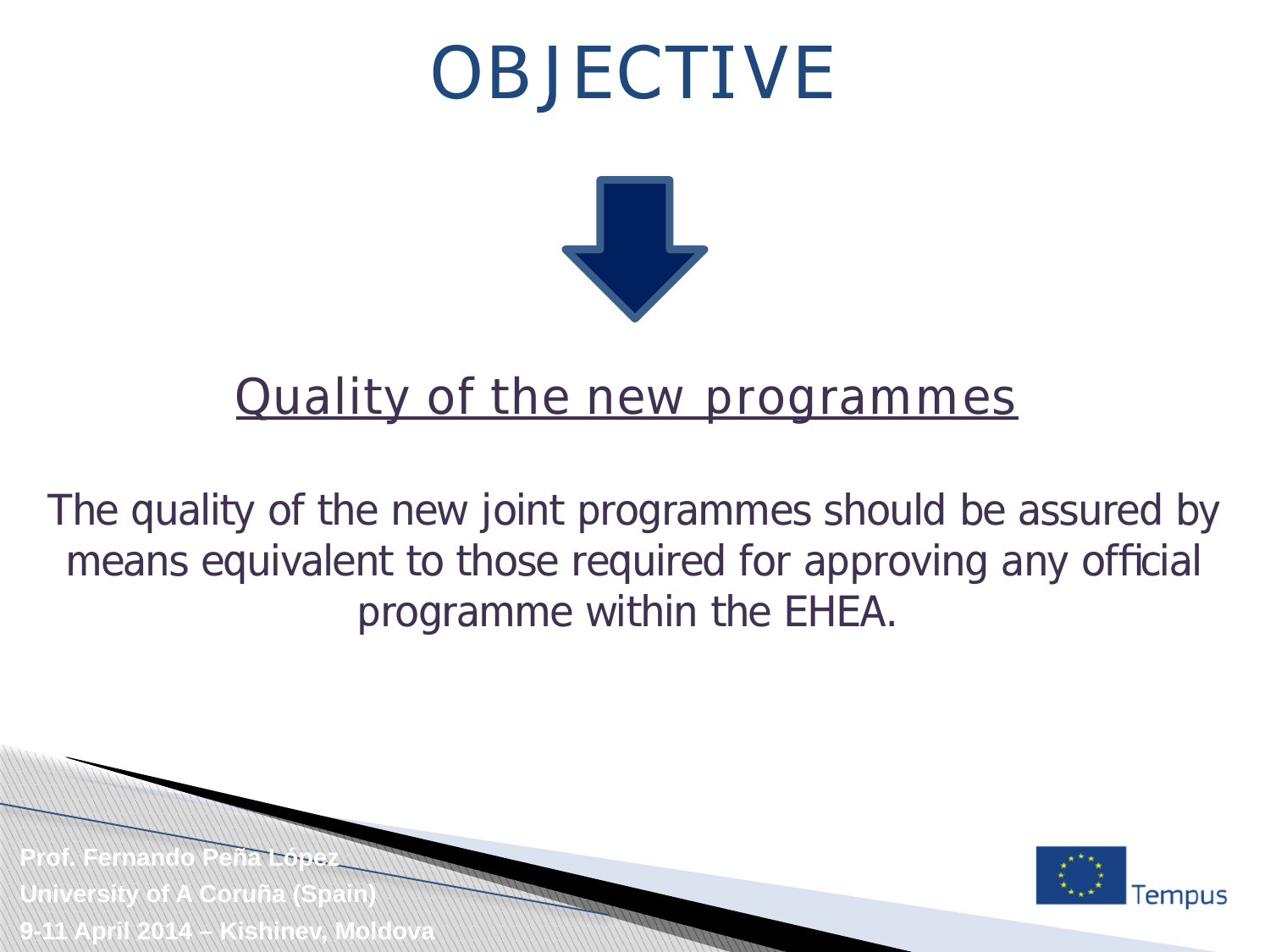

# OBJECTIVE

Quality of the new programmes

The quality of the new joint programmes should be assured by means equivalent to those required for approving any official programme within the EHEA.